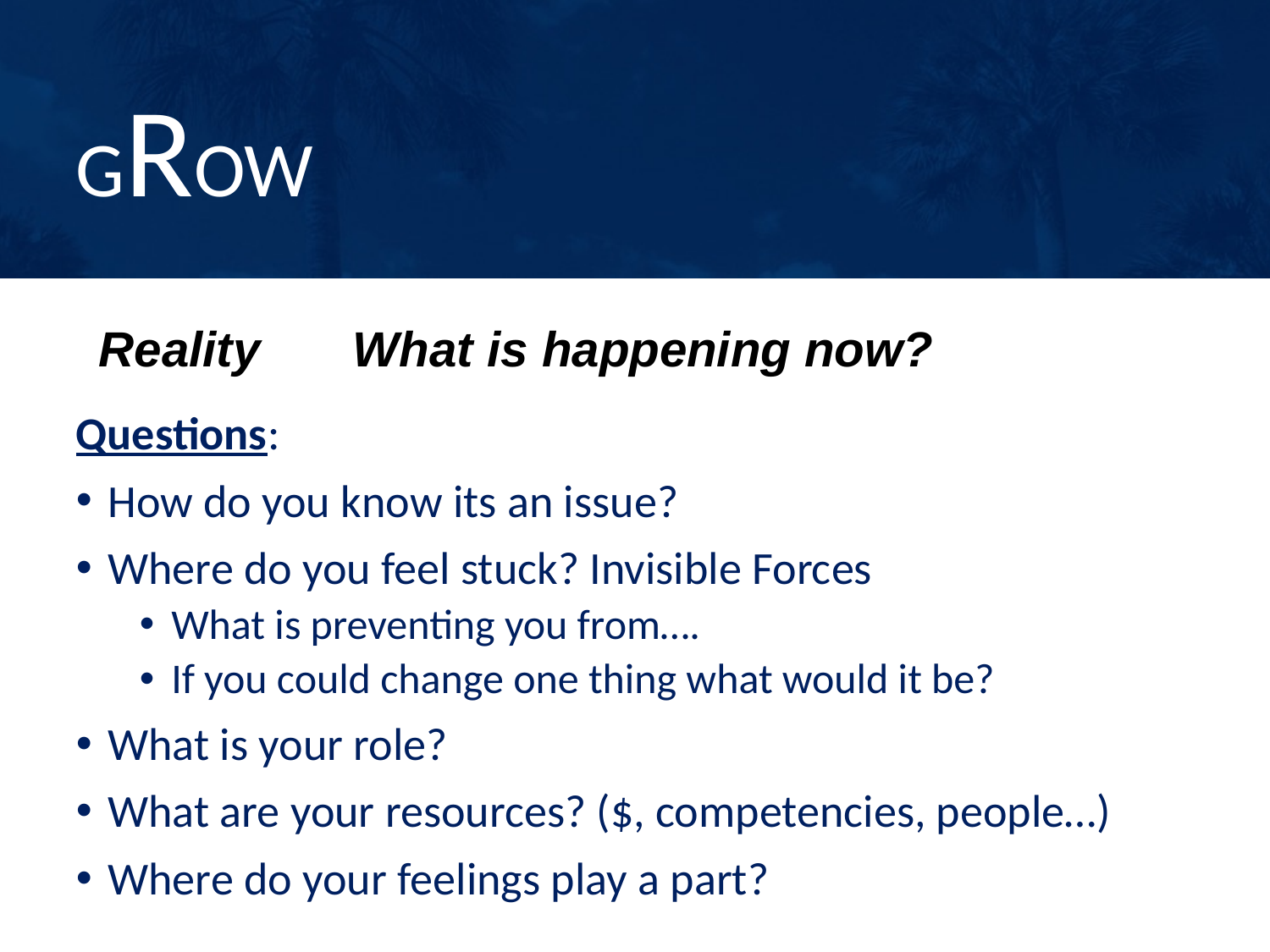

# GROW
Reality	What is happening now?
Questions:
How do you know its an issue?
Where do you feel stuck? Invisible Forces
What is preventing you from….
If you could change one thing what would it be?
What is your role?
What are your resources? ($, competencies, people…)
Where do your feelings play a part?